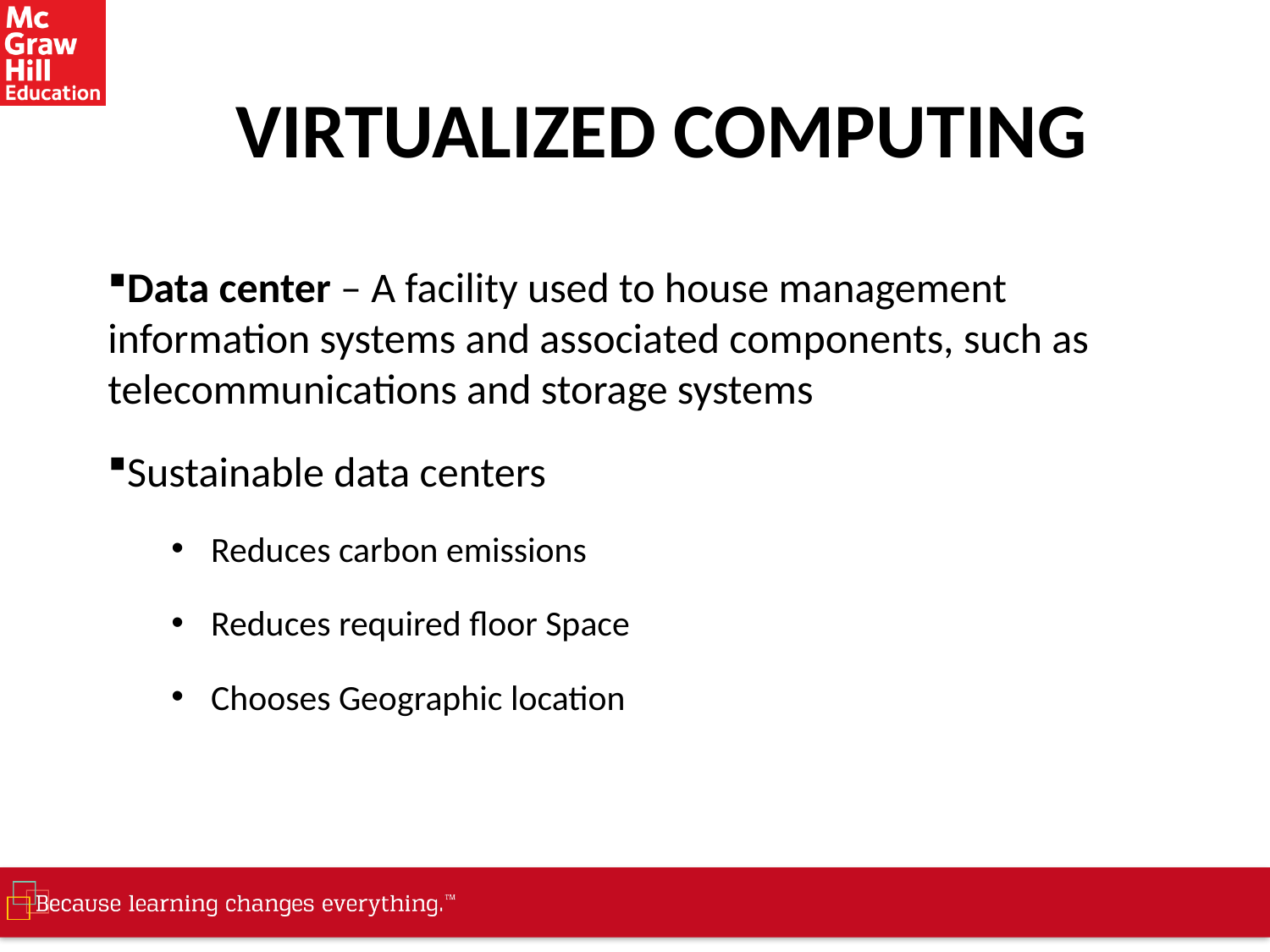

# VIRTUALIZED COMPUTING
Data center – A facility used to house management information systems and associated components, such as telecommunications and storage systems
Sustainable data centers
Reduces carbon emissions
Reduces required floor Space
Chooses Geographic location